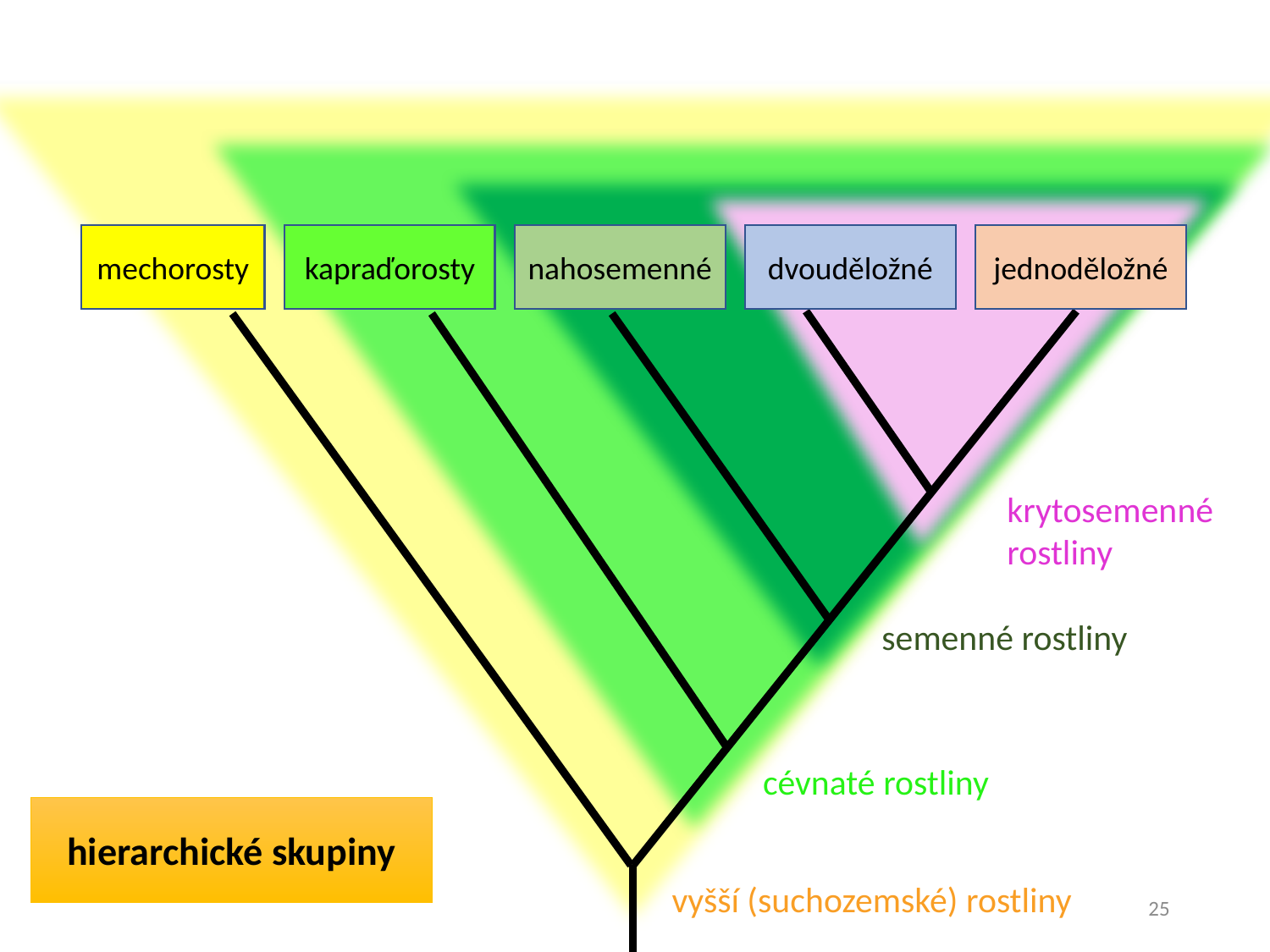

mechorosty
kapraďorosty
nahosemenné
dvouděložné
jednoděložné
krytosemenné rostliny
semenné rostliny
cévnaté rostliny
hierarchické skupiny
vyšší (suchozemské) rostliny
25